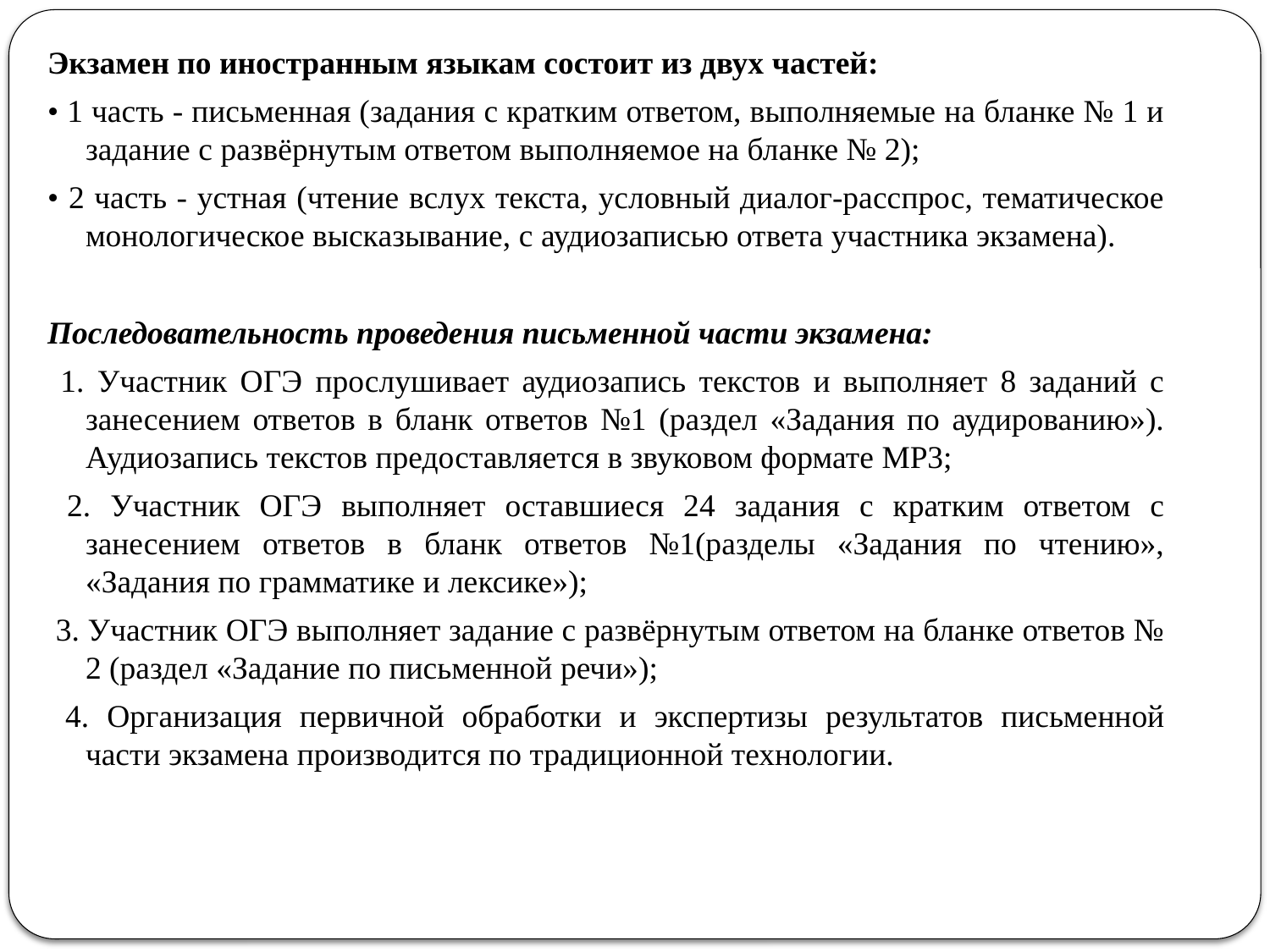

Экзамен по иностранным языкам состоит из двух частей:
• 1 часть - письменная (задания с кратким ответом, выполняемые на бланке № 1 и задание с развёрнутым ответом выполняемое на бланке № 2);
• 2 часть - устная (чтение вслух текста, условный диалог-расспрос, тематическое монологическое высказывание, с аудиозаписью ответа участника экзамена).

Последовательность проведения письменной части экзамена:
 1. Участник ОГЭ прослушивает аудиозапись текстов и выполняет 8 заданий с занесением ответов в бланк ответов №1 (раздел «Задания по аудированию»). Аудиозапись текстов предоставляется в звуковом формате MP3;
 2. Участник ОГЭ выполняет оставшиеся 24 задания с кратким ответом с занесением ответов в бланк ответов №1(разделы «Задания по чтению», «Задания по грамматике и лексике»);
 3. Участник ОГЭ выполняет задание с развёрнутым ответом на бланке ответов № 2 (раздел «Задание по письменной речи»);
 4. Организация первичной обработки и экспертизы результатов письменной части экзамена производится по традиционной технологии.